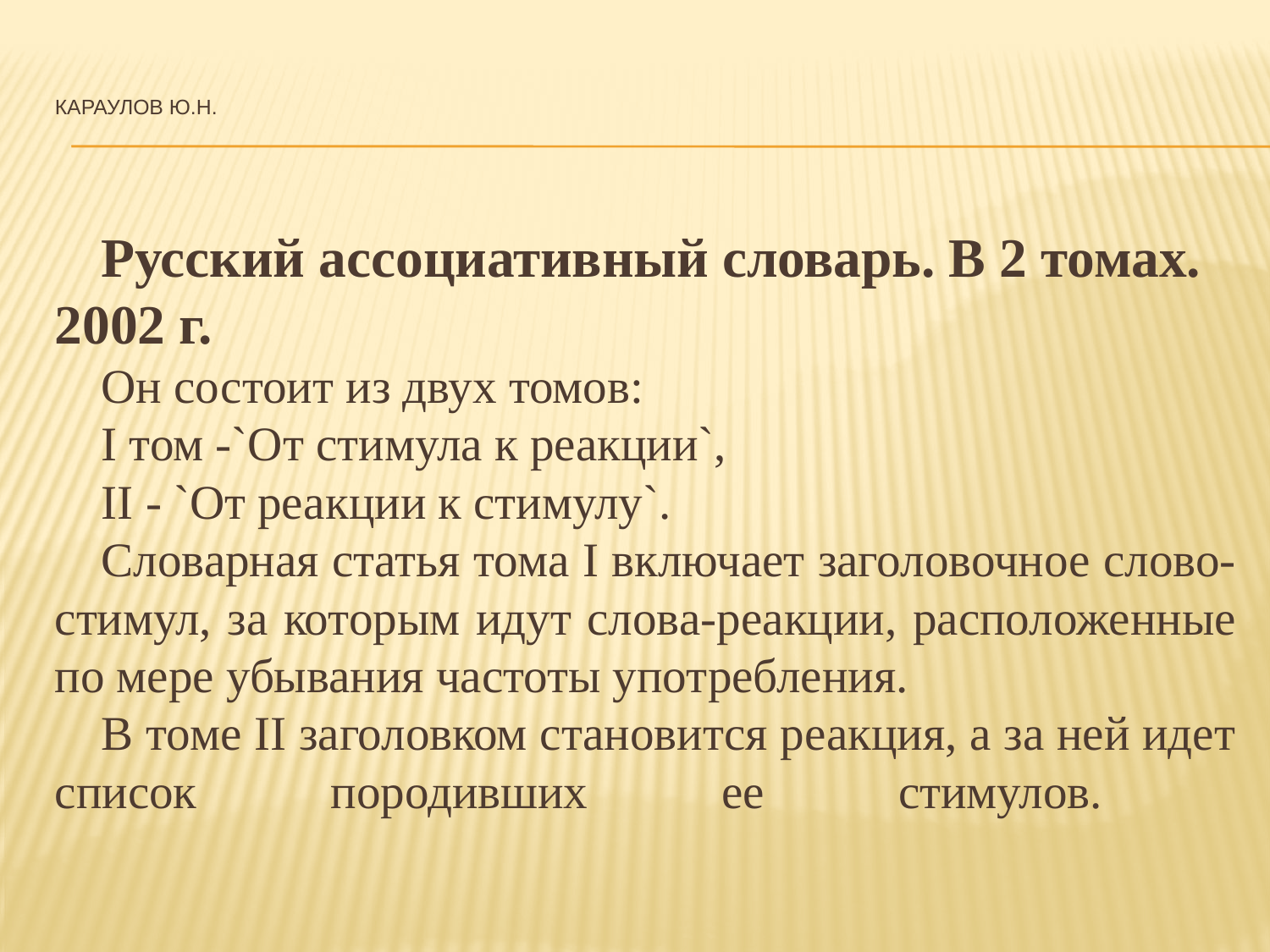

# Караулов Ю.Н.
Русский ассоциативный словарь. В 2 томах. 2002 г.
Он состоит из двух томов:
I том -`От стимула к реакции`,
II - `От реакции к стимулу`.
Словарная статья тома I включает заголовочное слово-стимул, за которым идут слова-реакции, расположенные по мере убывания частоты употребления.
В томе II заголовком становится реакция, а за ней идет список породивших ее стимулов.